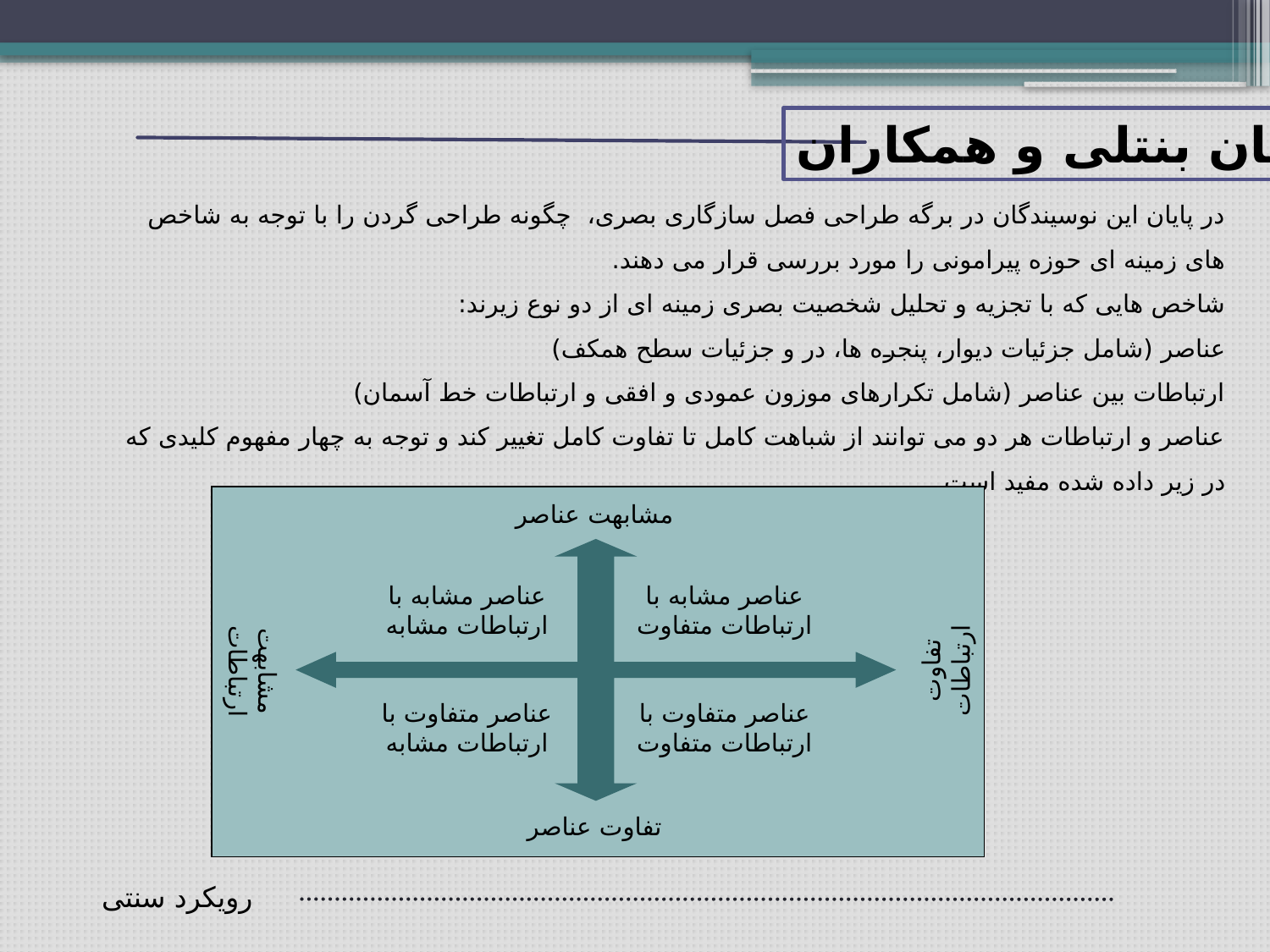

یان بنتلی و همکاران
در پایان این نوسیندگان در برگه طراحی فصل سازگاری بصری،  چگونه طراحی گردن را با توجه به شاخص های زمینه ای حوزه پیرامونی را مورد بررسی قرار می دهند.
شاخص هایی که با تجزیه و تحلیل شخصیت بصری زمینه ای از دو نوع زیرند:
عناصر (شامل جزئیات دیوار، پنجره ها، در و جزئیات سطح همکف)
ارتباطات بین عناصر (شامل تکرارهای موزون عمودی و افقی و ارتباطات خط آسمان)
عناصر و ارتباطات هر دو می توانند از شباهت کامل تا تفاوت کامل تغییر کند و توجه به چهار مفهوم کلیدی که در زیر داده شده مفید است.

مشابهت عناصر

عناصر مشابه با ارتباطات مشابه
عناصر مشابه با ارتباطات متفاوت
تفاوت ارتباطات
مشابهت ارتباطات
عناصر متفاوت با ارتباطات مشابه
عناصر متفاوت با ارتباطات متفاوت
تفاوت عناصر
رویکرد سنتی